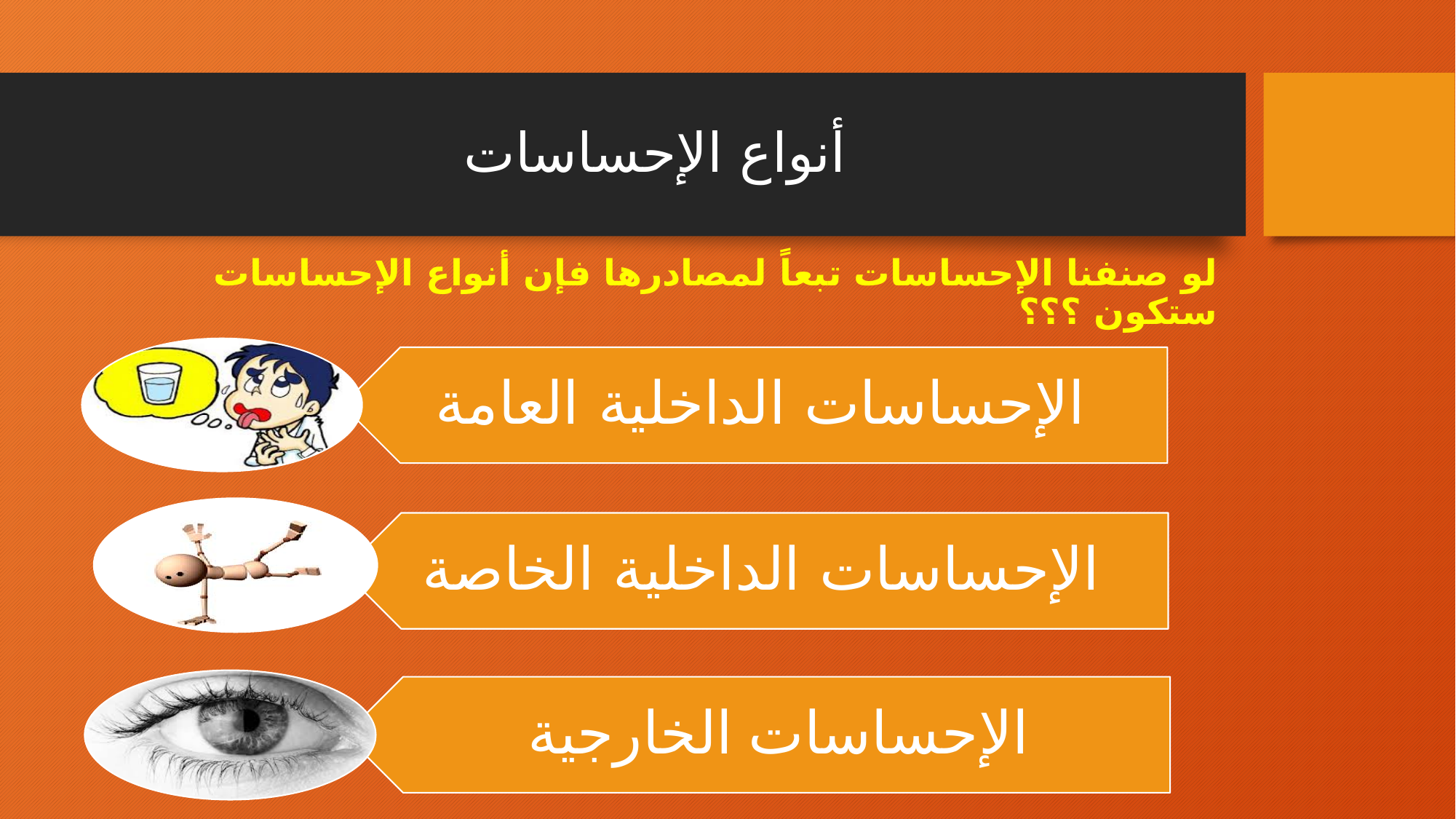

# أنواع الإحساسات
لو صنفنا الإحساسات تبعاً لمصادرها فإن أنواع الإحساسات ستكون ؟؟؟
الإحساسات الداخلية العامة
الإحساسات الداخلية الخاصة
الإحساسات الخارجية